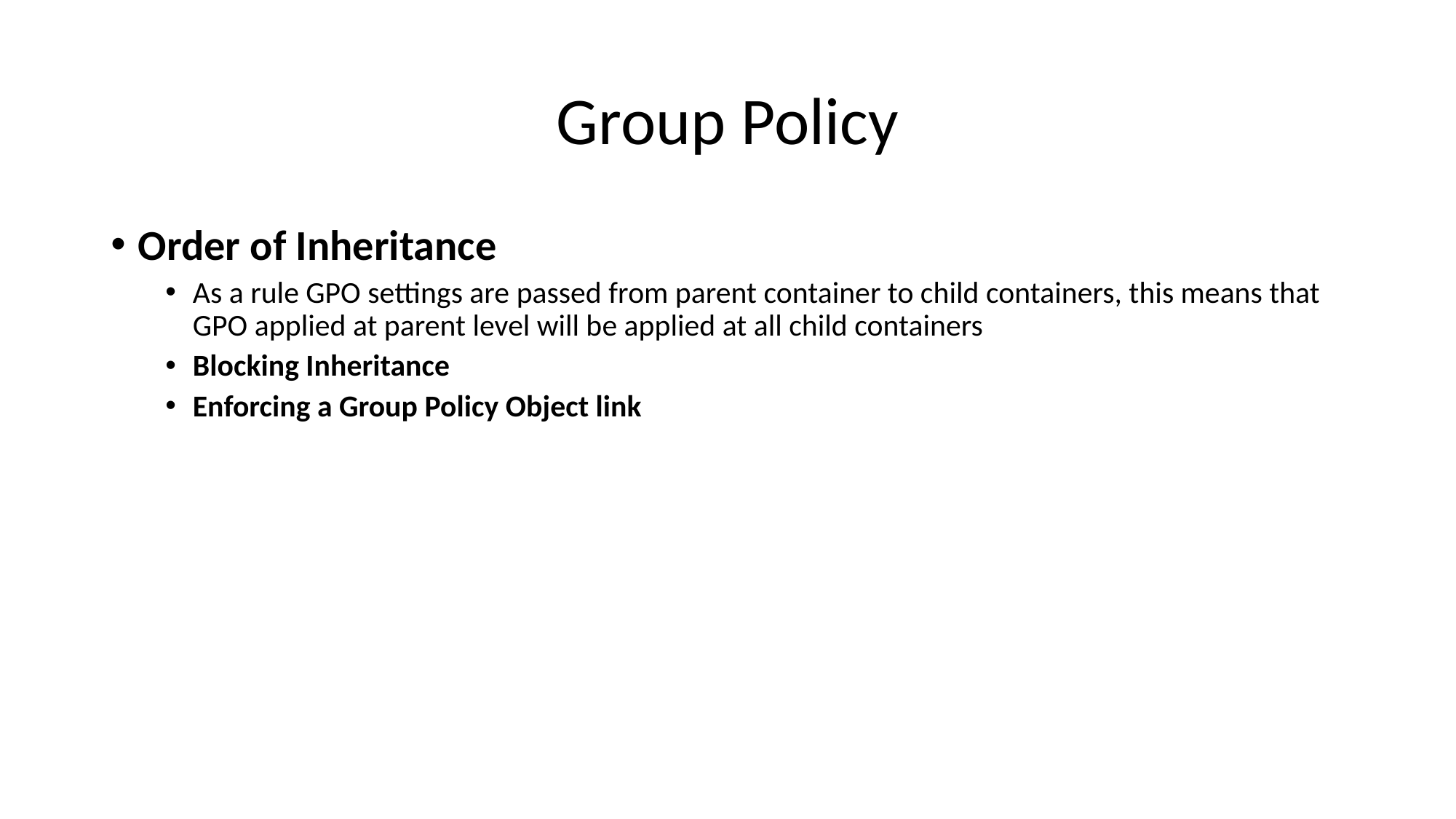

# Group Policy
Order of Inheritance
As a rule GPO settings are passed from parent container to child containers, this means that GPO applied at parent level will be applied at all child containers
Blocking Inheritance
Enforcing a Group Policy Object link